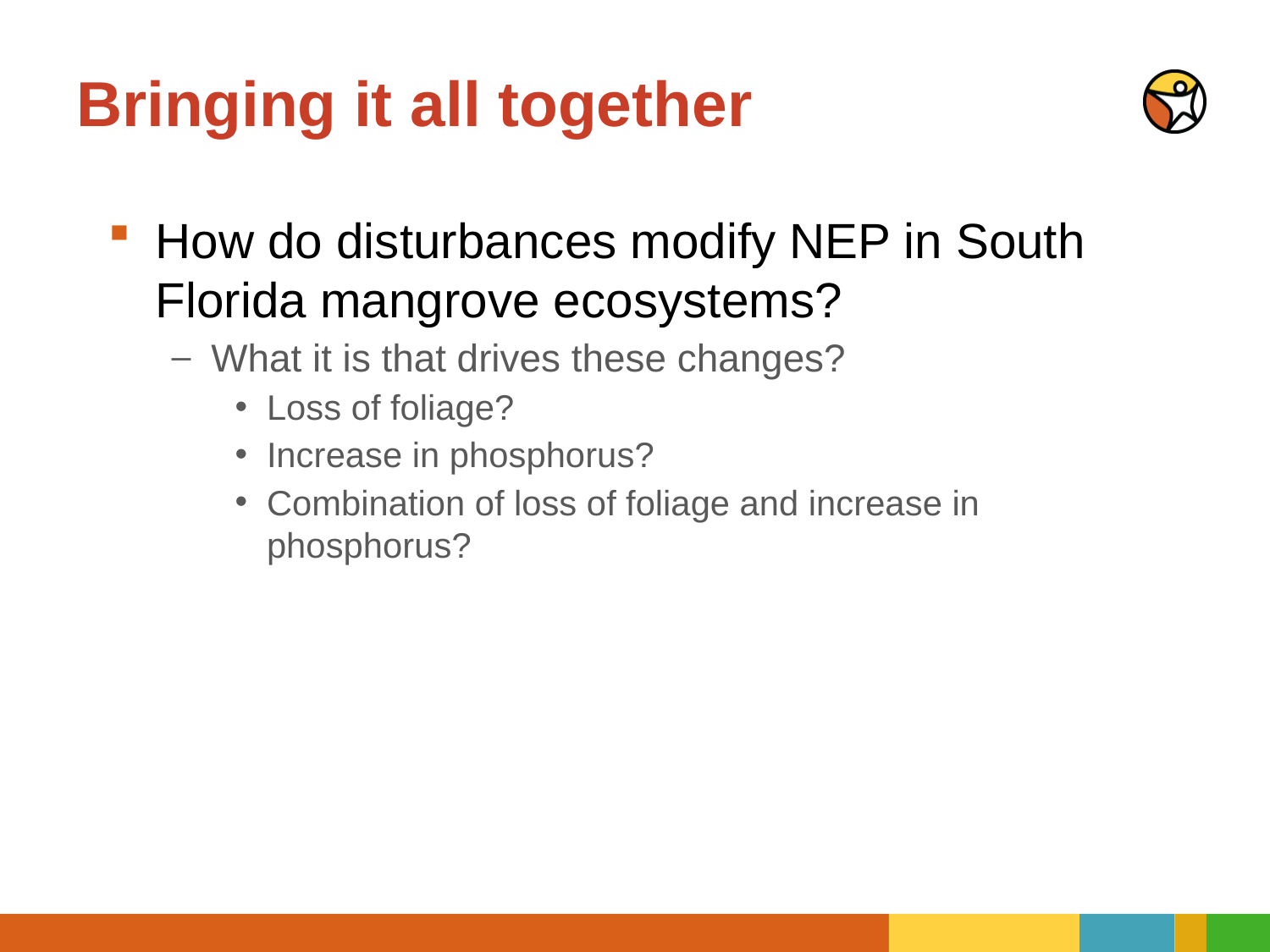

# Bringing it all together
How do disturbances modify NEP in South Florida mangrove ecosystems?
What it is that drives these changes?
Loss of foliage?
Increase in phosphorus?
Combination of loss of foliage and increase in phosphorus?